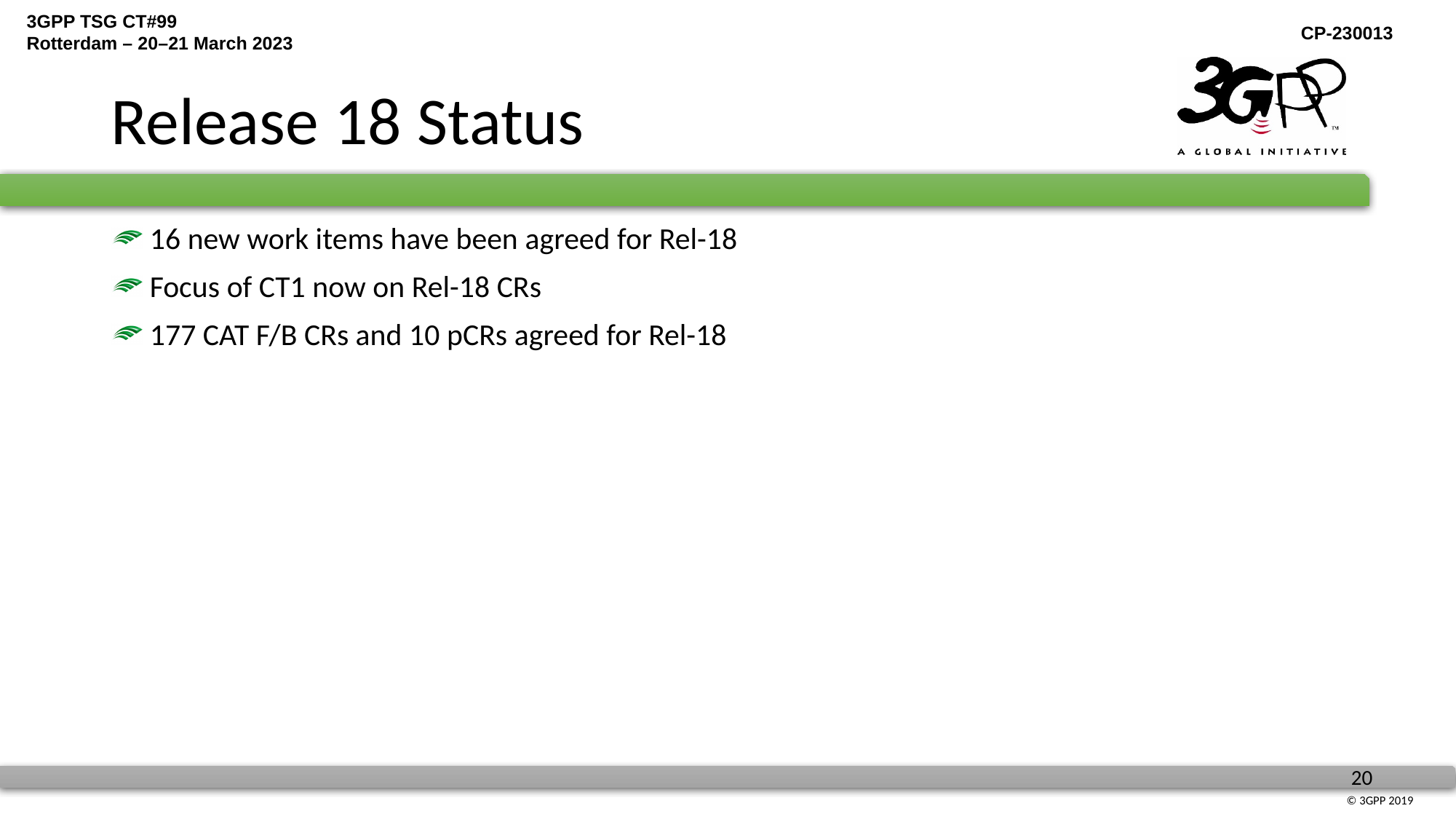

# Release 18 Status
 16 new work items have been agreed for Rel-18
 Focus of CT1 now on Rel-18 CRs
 177 CAT F/B CRs and 10 pCRs agreed for Rel-18